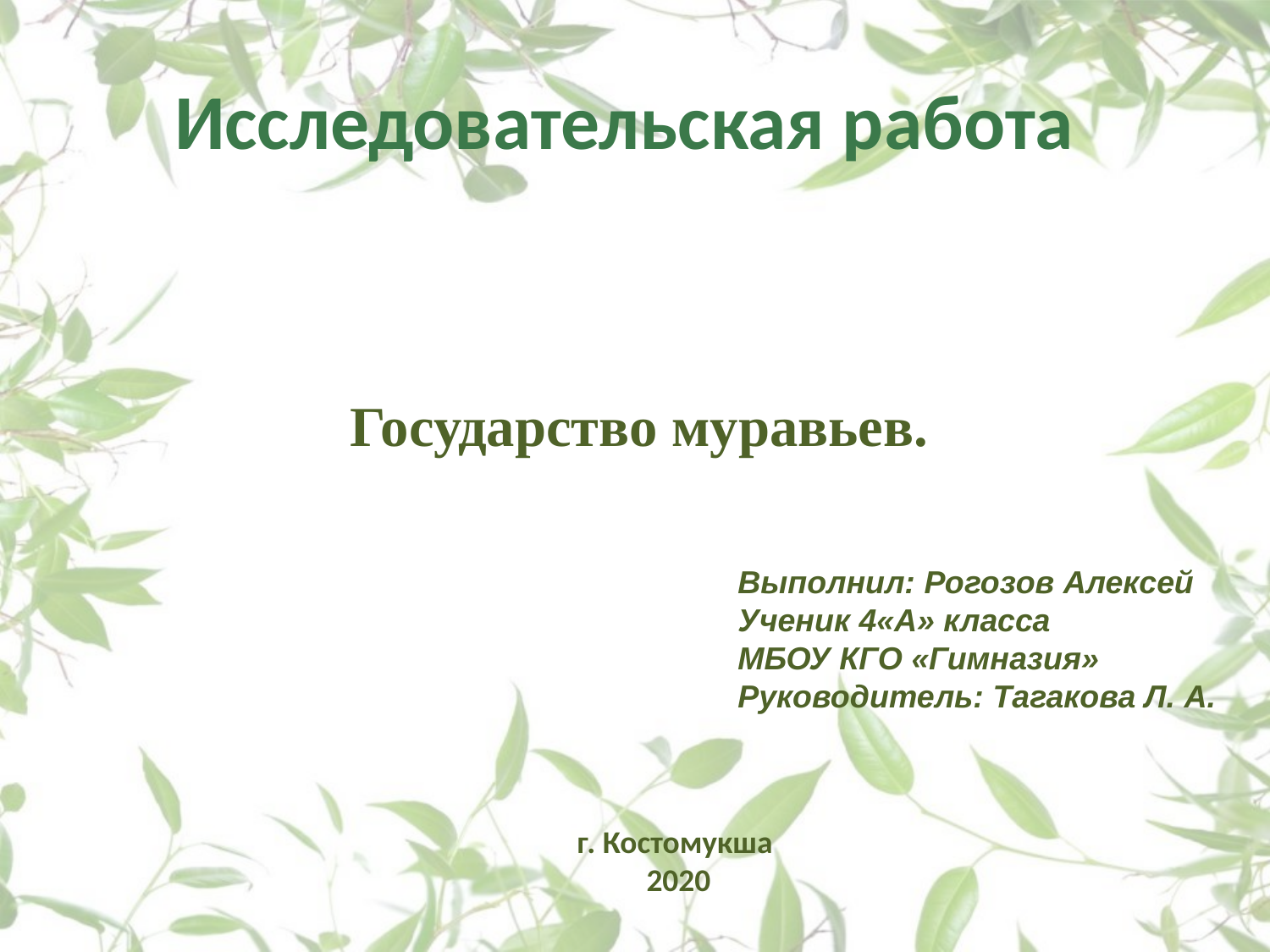

# Исследовательская работа
Государство муравьев.
Выполнил: Рогозов Алексей
Ученик 4«А» класса
МБОУ КГО «Гимназия»
Руководитель: Тагакова Л. А.
г. Костомукша
 2020